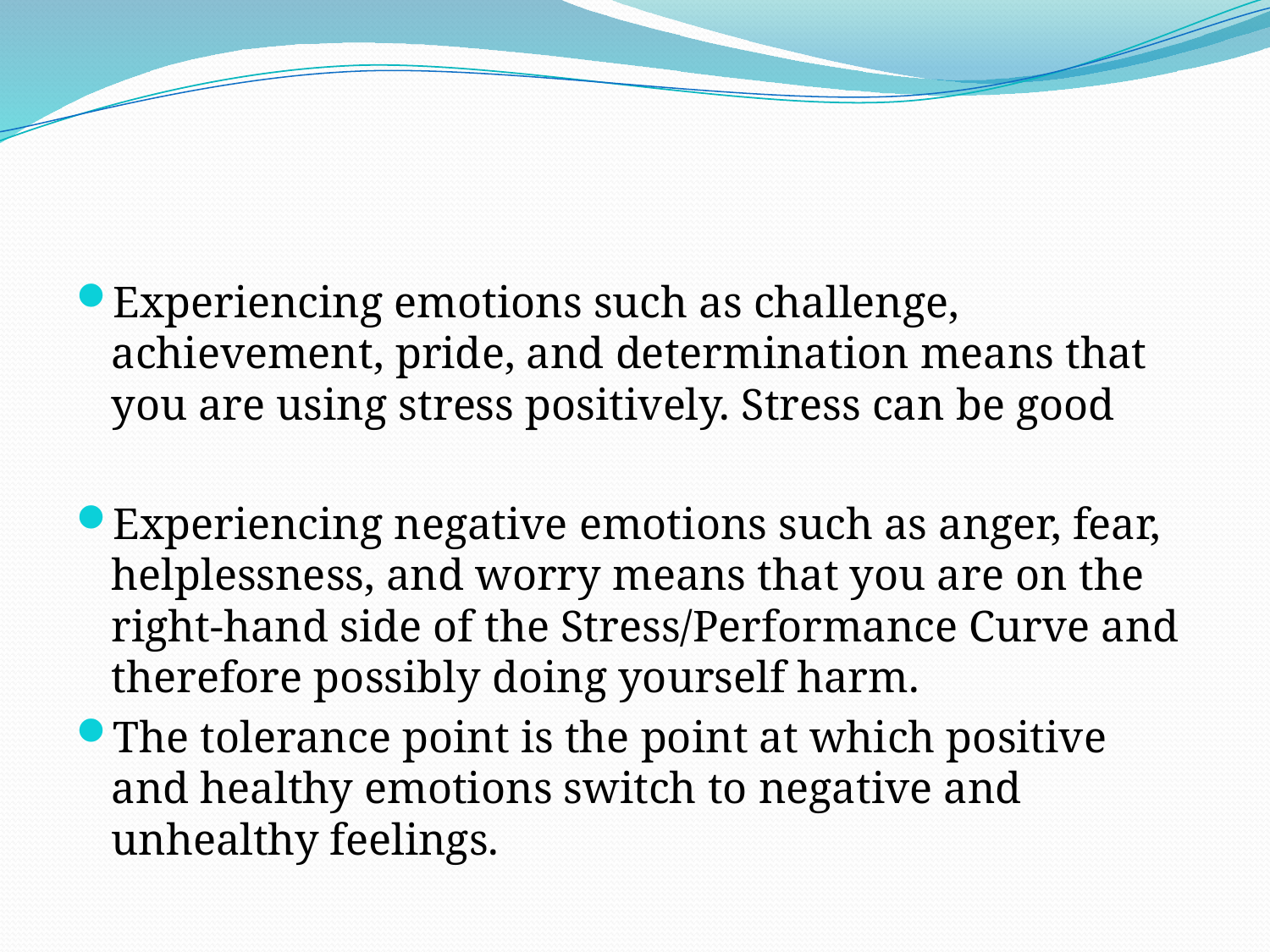

#
Experiencing emotions such as challenge, achievement, pride, and determination means that you are using stress positively. Stress can be good

Experiencing negative emotions such as anger, fear, helplessness, and worry means that you are on the right-hand side of the Stress/Performance Curve and therefore possibly doing yourself harm.
The tolerance point is the point at which positive and healthy emotions switch to negative and unhealthy feelings.